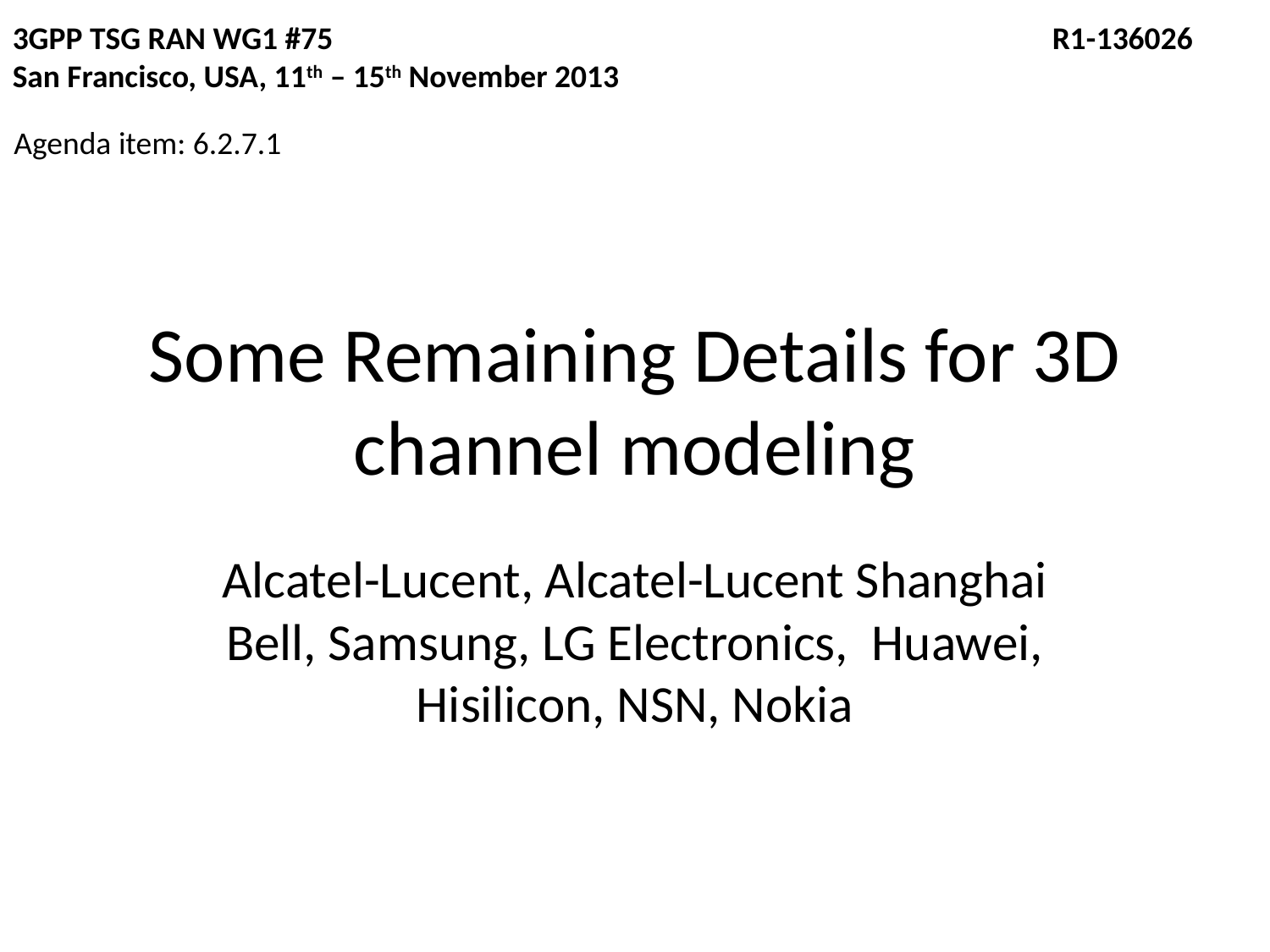

3GPP TSG RAN WG1 #75					                     R1-136026
San Francisco, USA, 11th – 15th November 2013
Agenda item: 6.2.7.1
# Some Remaining Details for 3D channel modeling
Alcatel-Lucent, Alcatel-Lucent Shanghai Bell, Samsung, LG Electronics,  Huawei, Hisilicon, NSN, Nokia